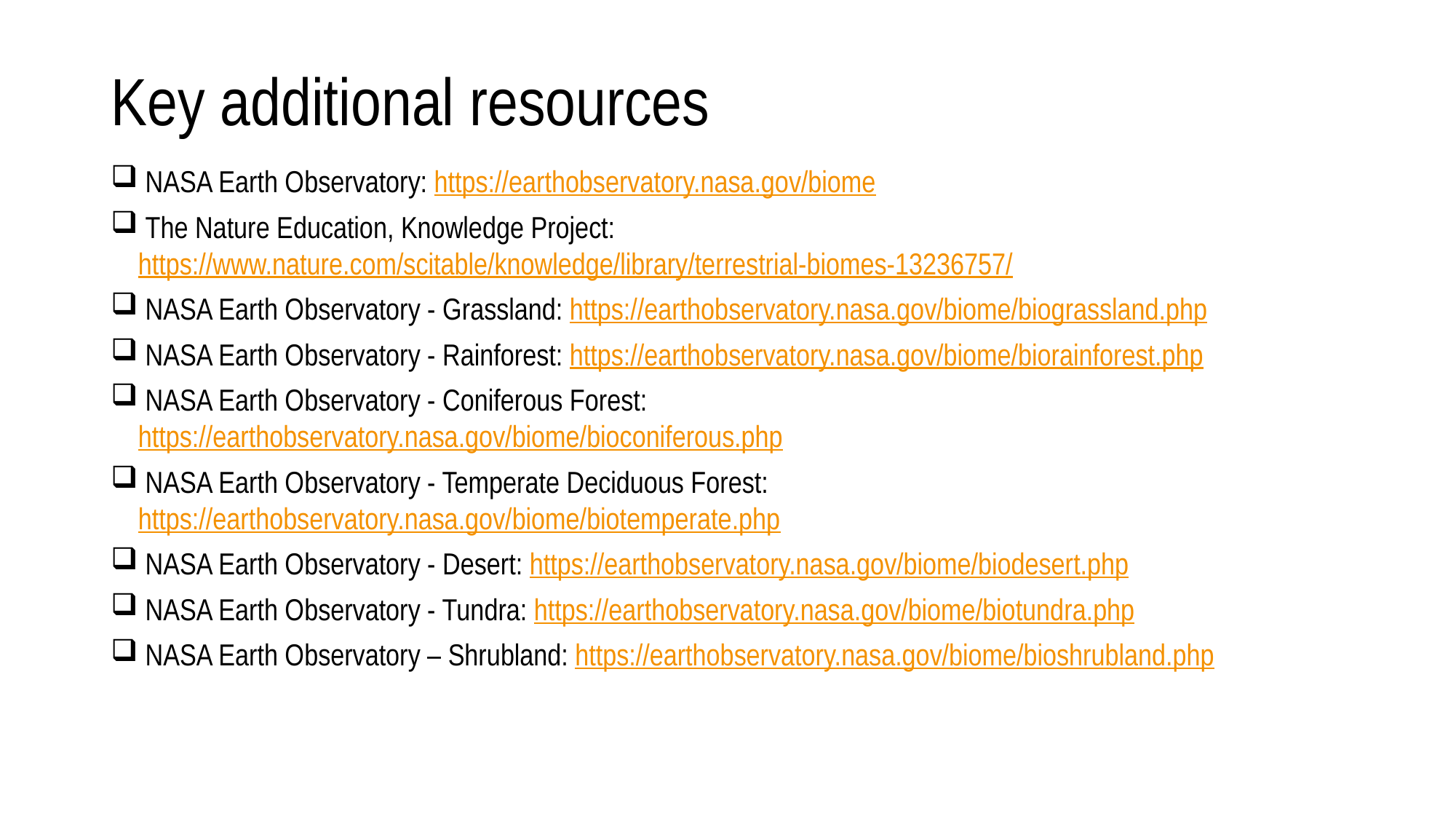

# Key additional resources
 NASA Earth Observatory: https://earthobservatory.nasa.gov/biome
 The Nature Education, Knowledge Project:   https://www.nature.com/scitable/knowledge/library/terrestrial-biomes-13236757/
 NASA Earth Observatory - Grassland: https://earthobservatory.nasa.gov/biome/biograssland.php
 NASA Earth Observatory - Rainforest: https://earthobservatory.nasa.gov/biome/biorainforest.php
 NASA Earth Observatory - Coniferous Forest: https://earthobservatory.nasa.gov/biome/bioconiferous.php
 NASA Earth Observatory - Temperate Deciduous Forest: https://earthobservatory.nasa.gov/biome/biotemperate.php
 NASA Earth Observatory - Desert: https://earthobservatory.nasa.gov/biome/biodesert.php
 NASA Earth Observatory - Tundra: https://earthobservatory.nasa.gov/biome/biotundra.php
 NASA Earth Observatory – Shrubland: https://earthobservatory.nasa.gov/biome/bioshrubland.php